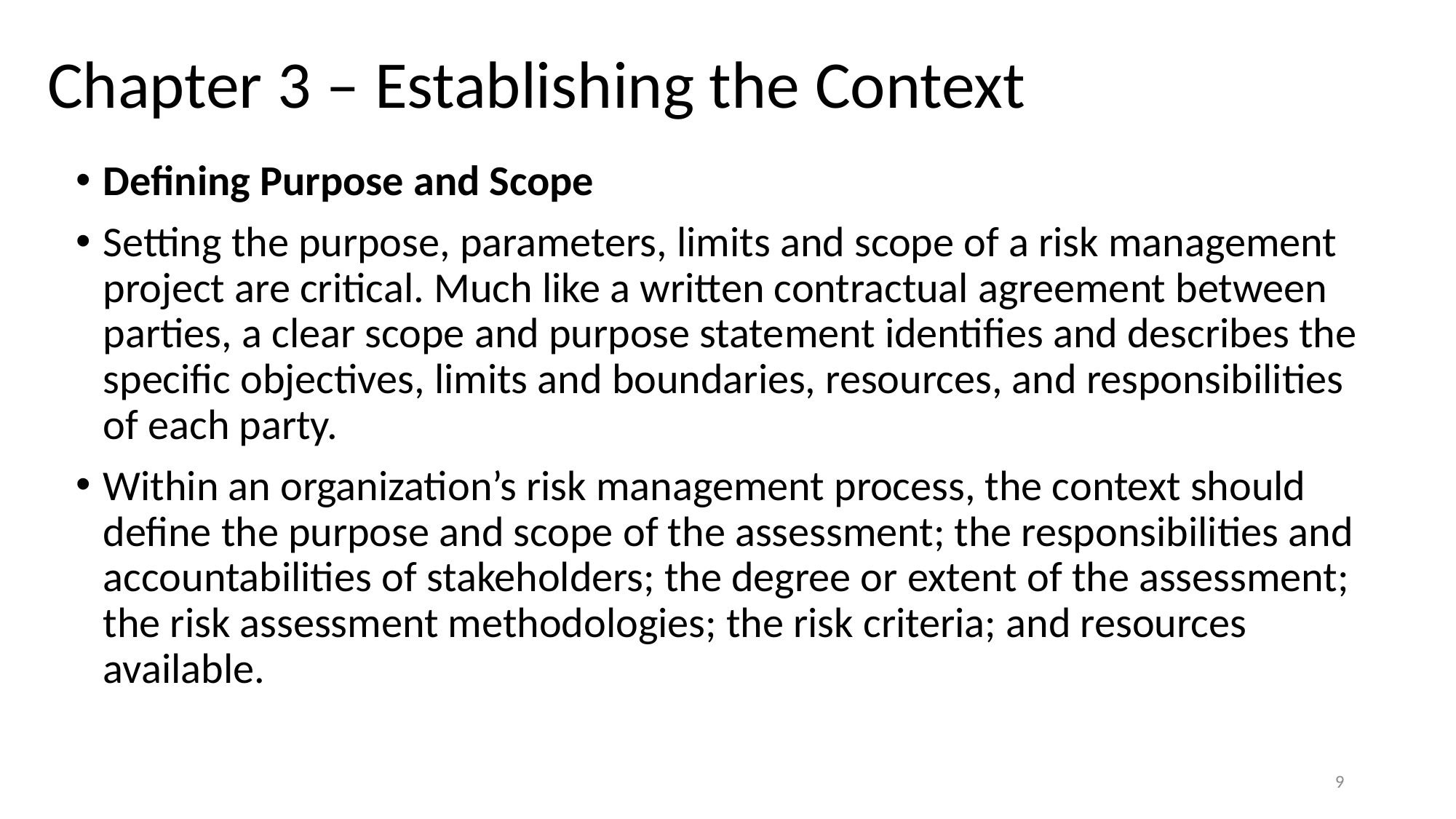

# Chapter 3 – Establishing the Context
Defining Purpose and Scope
Setting the purpose, parameters, limits and scope of a risk management project are critical. Much like a written contractual agreement between parties, a clear scope and purpose statement identifies and describes the specific objectives, limits and boundaries, resources, and responsibilities of each party.
Within an organization’s risk management process, the context should define the purpose and scope of the assessment; the responsibilities and accountabilities of stakeholders; the degree or extent of the assessment; the risk assessment methodologies; the risk criteria; and resources available.
9